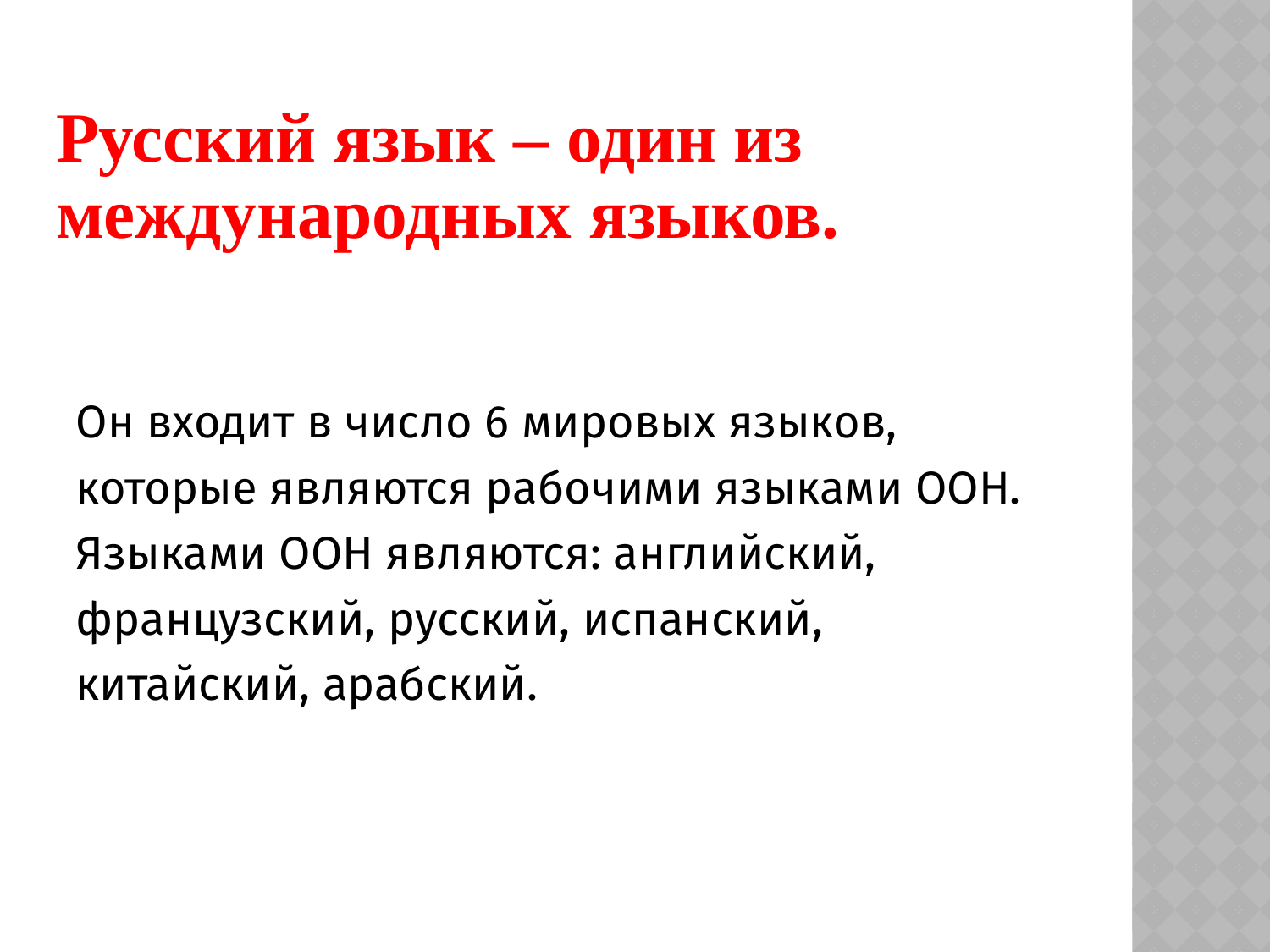

# Русский язык – один из международных языков.

Он входит в число 6 мировых языков,
которые являются рабочими языками ООН.
Языками ООН являются: английский,
французский, русский, испанский,
китайский, арабский.